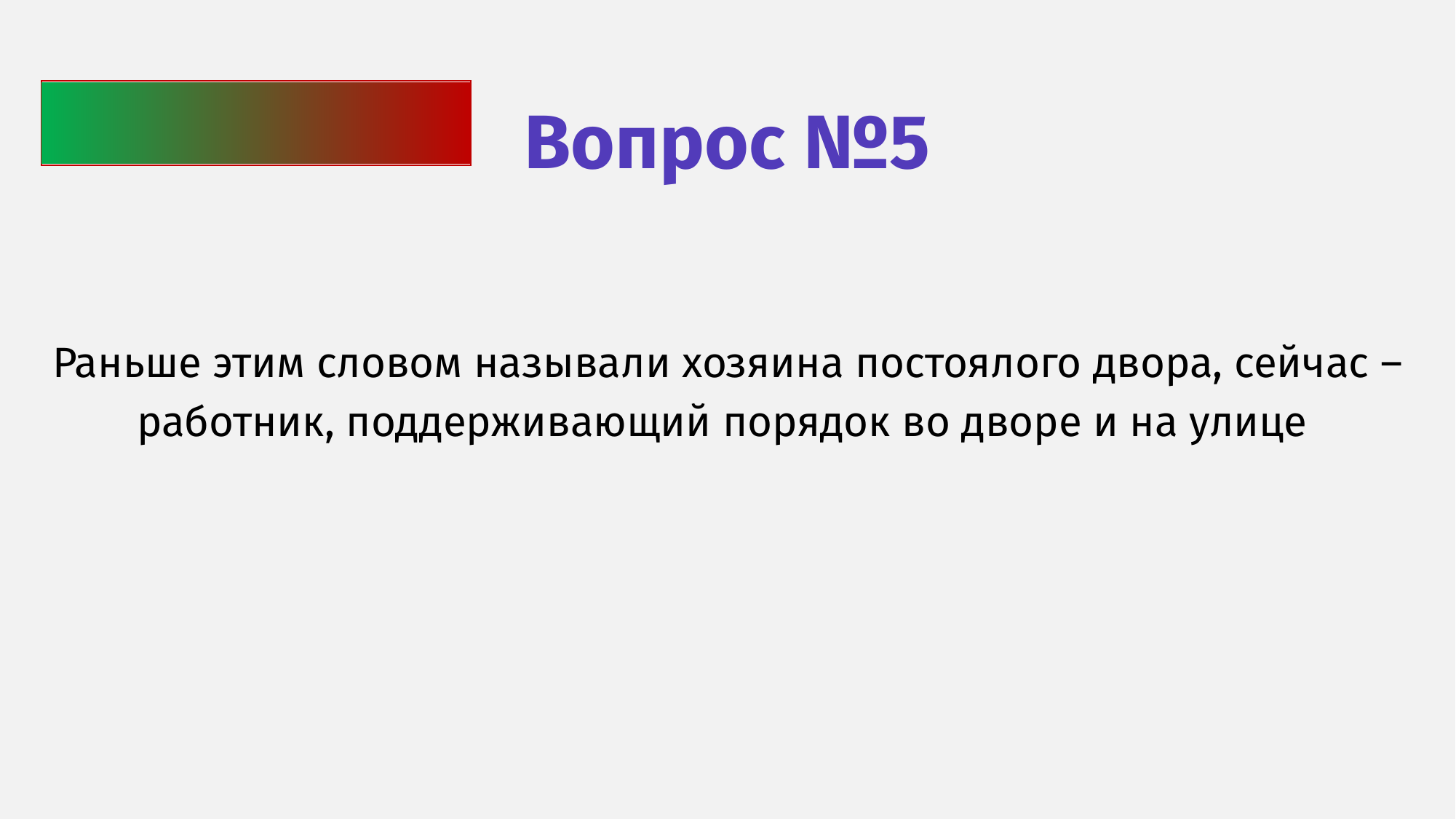

Вопрос №5
Раньше этим словом называли хозяина постоялого двора, сейчас – работник, поддерживающий порядок во дворе и на улице